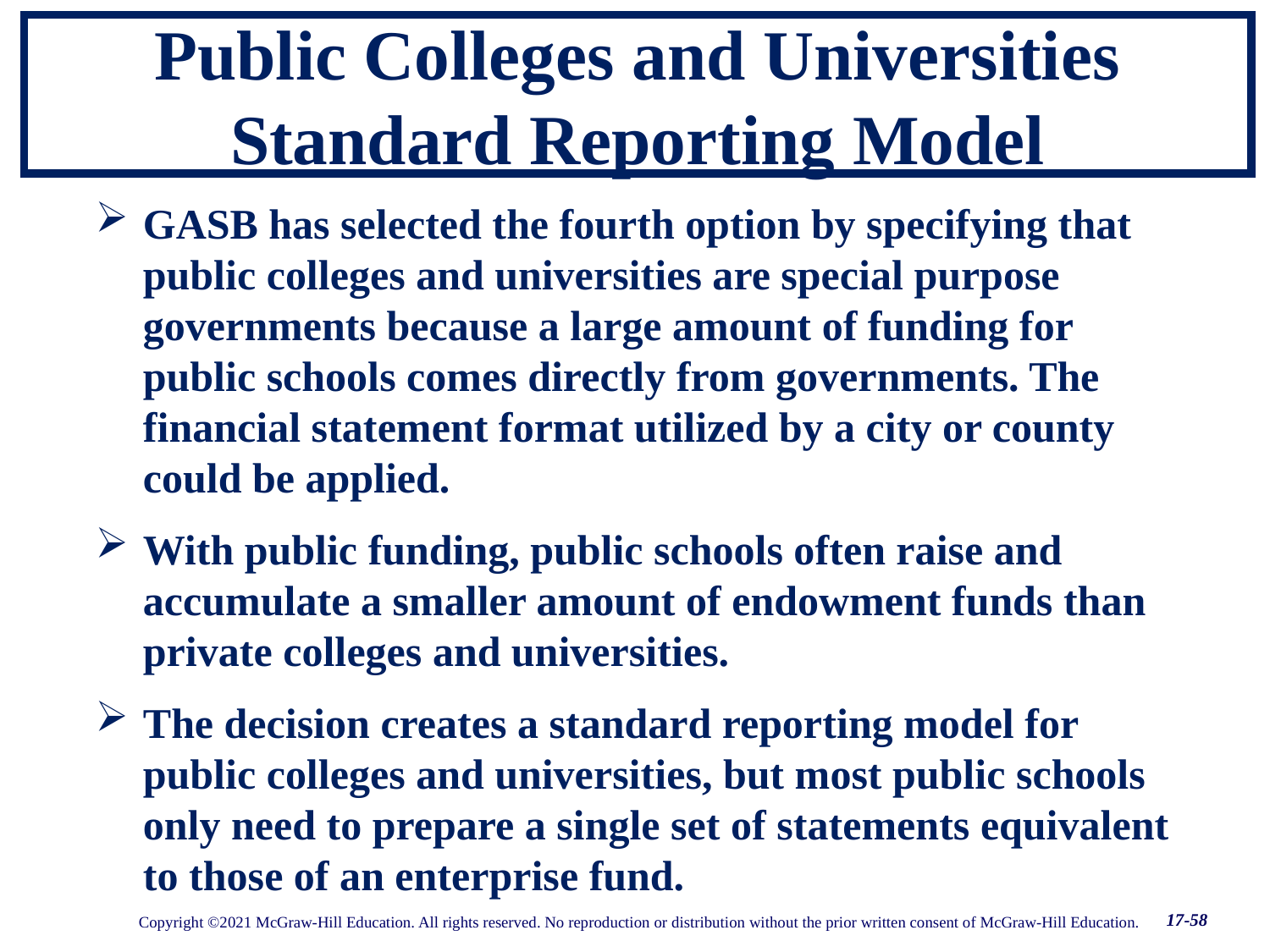

17-58
# Public Colleges and Universities Standard Reporting Model
GASB has selected the fourth option by specifying that public colleges and universities are special purpose governments because a large amount of funding for public schools comes directly from governments. The financial statement format utilized by a city or county could be applied.
With public funding, public schools often raise and accumulate a smaller amount of endowment funds than private colleges and universities.
The decision creates a standard reporting model for public colleges and universities, but most public schools only need to prepare a single set of statements equivalent to those of an enterprise fund.

17-58
Copyright ©2021 McGraw-Hill Education. All rights reserved. No reproduction or distribution without the prior written consent of McGraw-Hill Education.